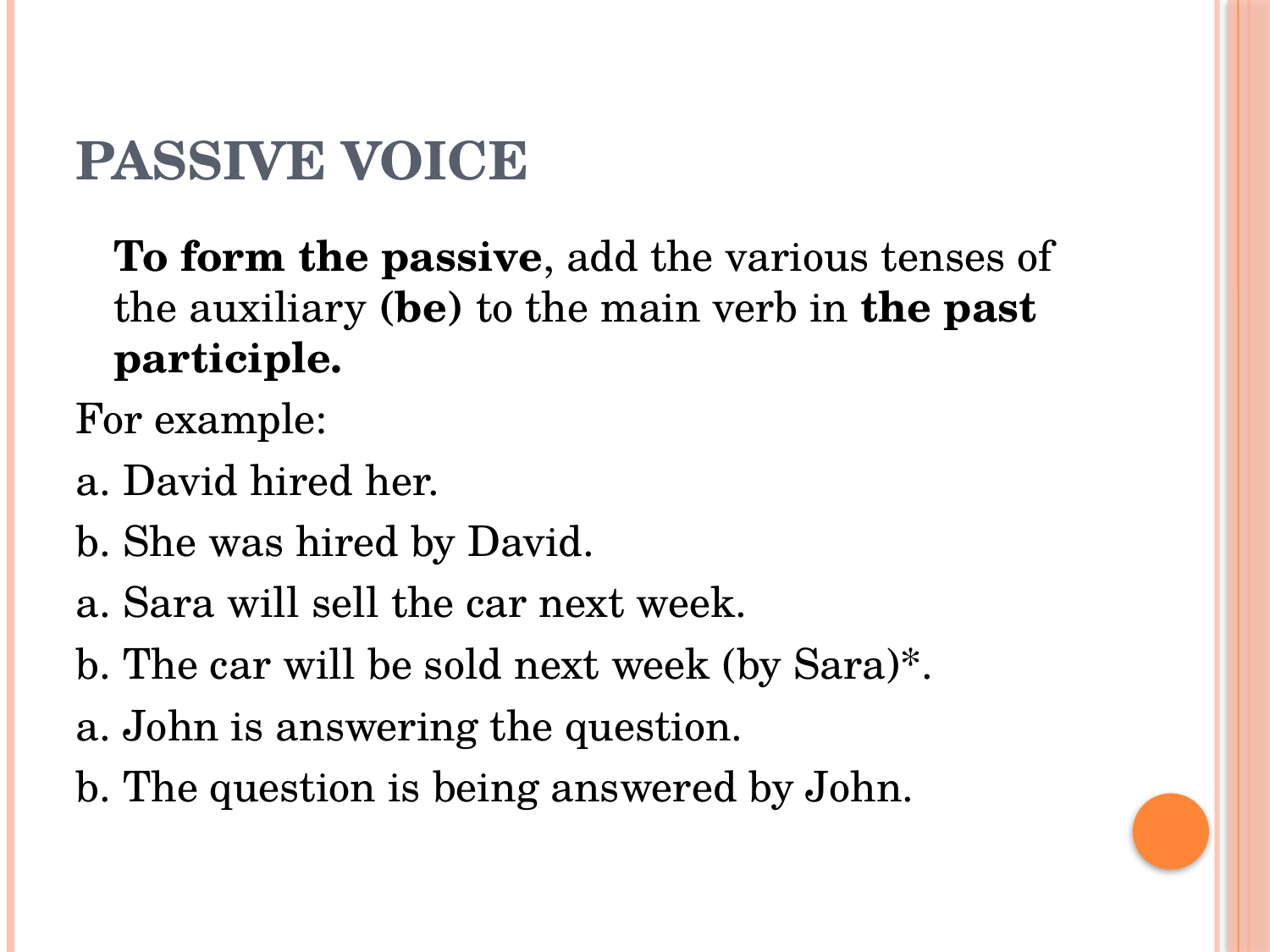

# Passive Voice
	To form the passive, add the various tenses of the auxiliary (be) to the main verb in the past participle.
For example:
a. David hired her.
b. She was hired by David.
a. Sara will sell the car next week.
b. The car will be sold next week (by Sara)*.
a. John is answering the question.
b. The question is being answered by John.